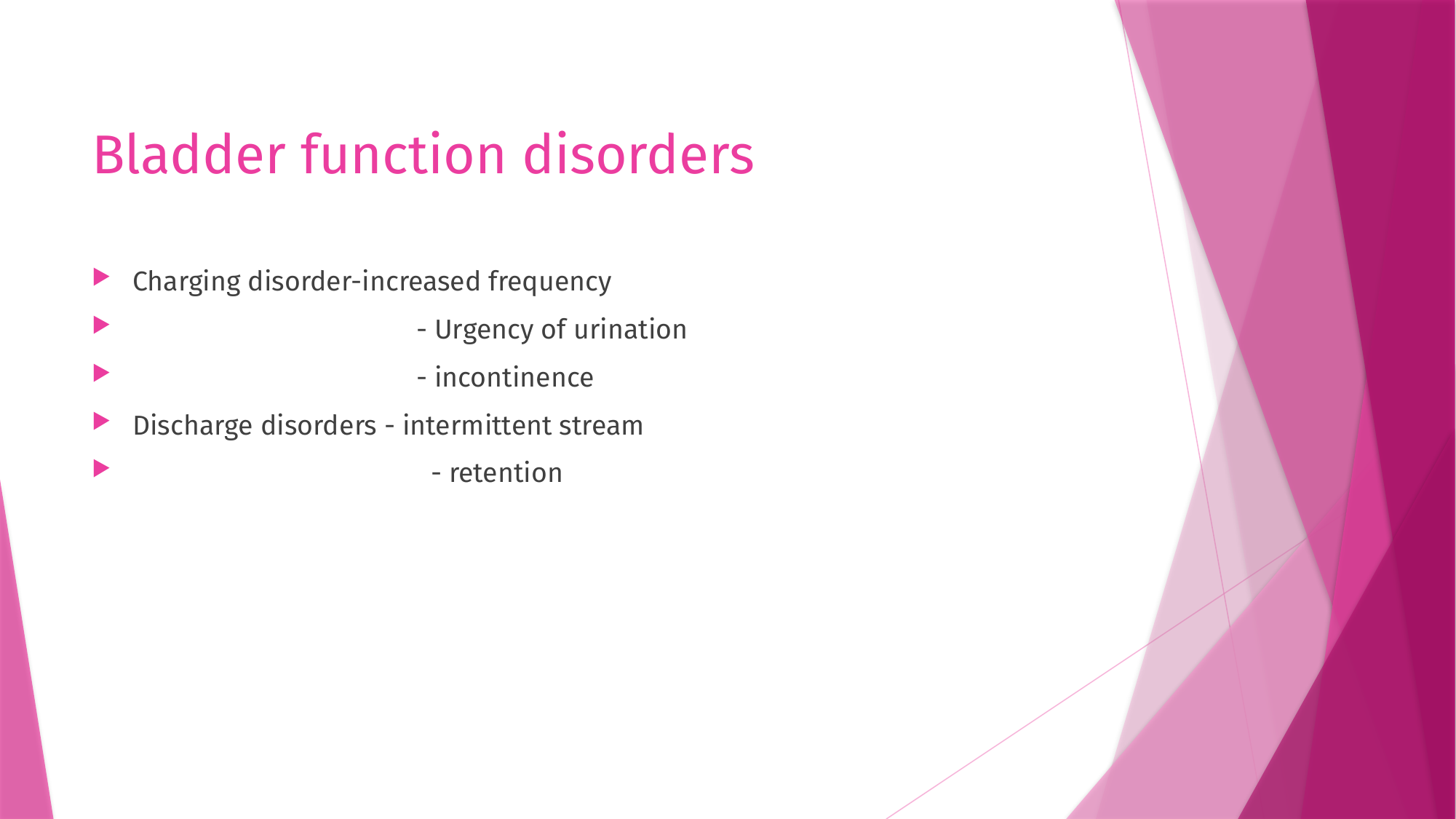

Bladder function disorders
Charging disorder-increased frequency
                                       - Urgency of urination
                                       - incontinence
Discharge disorders - intermittent stream
                                         - retention